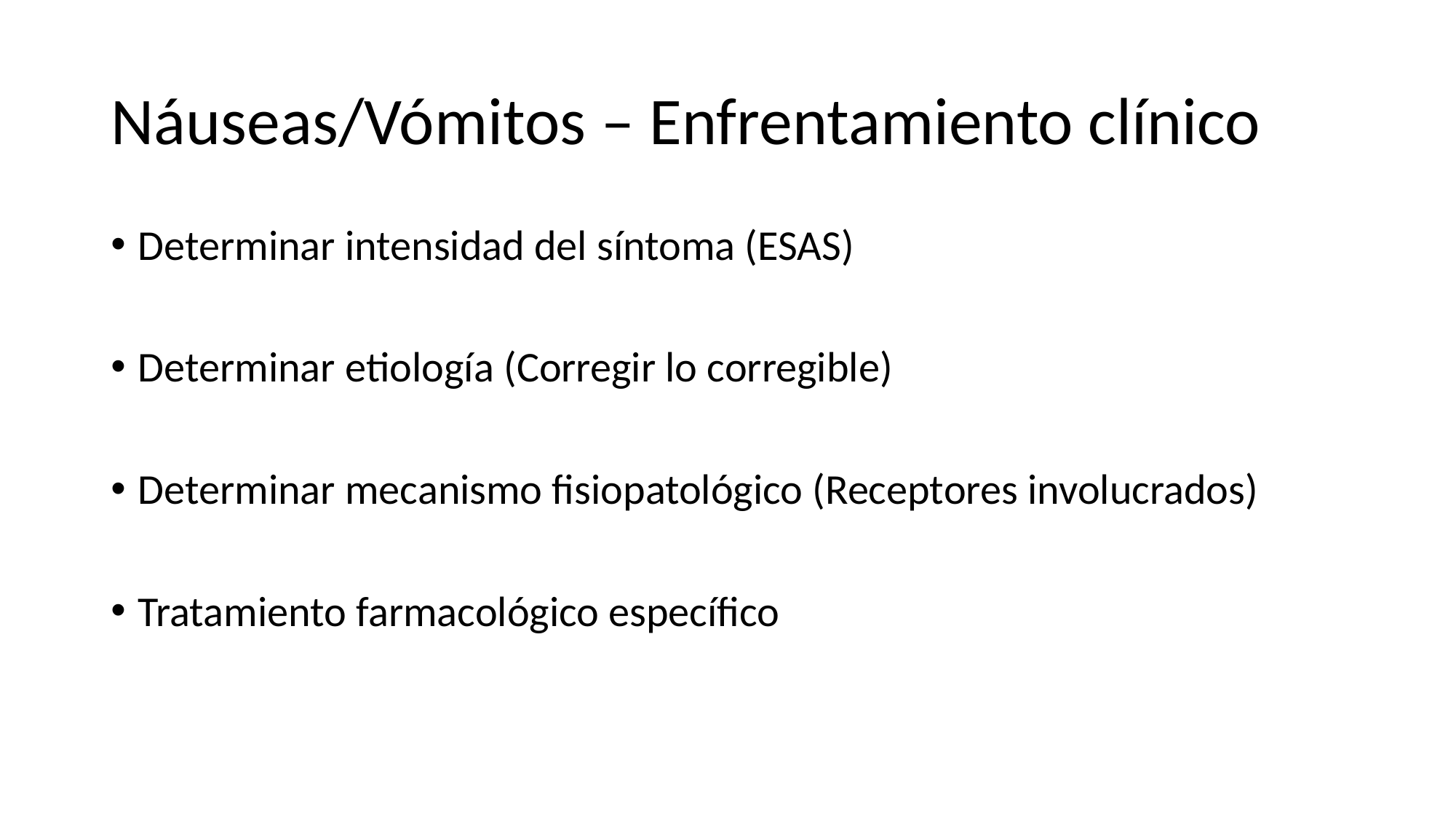

# Náuseas/Vómitos – Enfrentamiento clínico
Determinar intensidad del síntoma (ESAS)

Determinar etiología (Corregir lo corregible)

Determinar mecanismo fisiopatológico (Receptores involucrados)

Tratamiento farmacológico específico